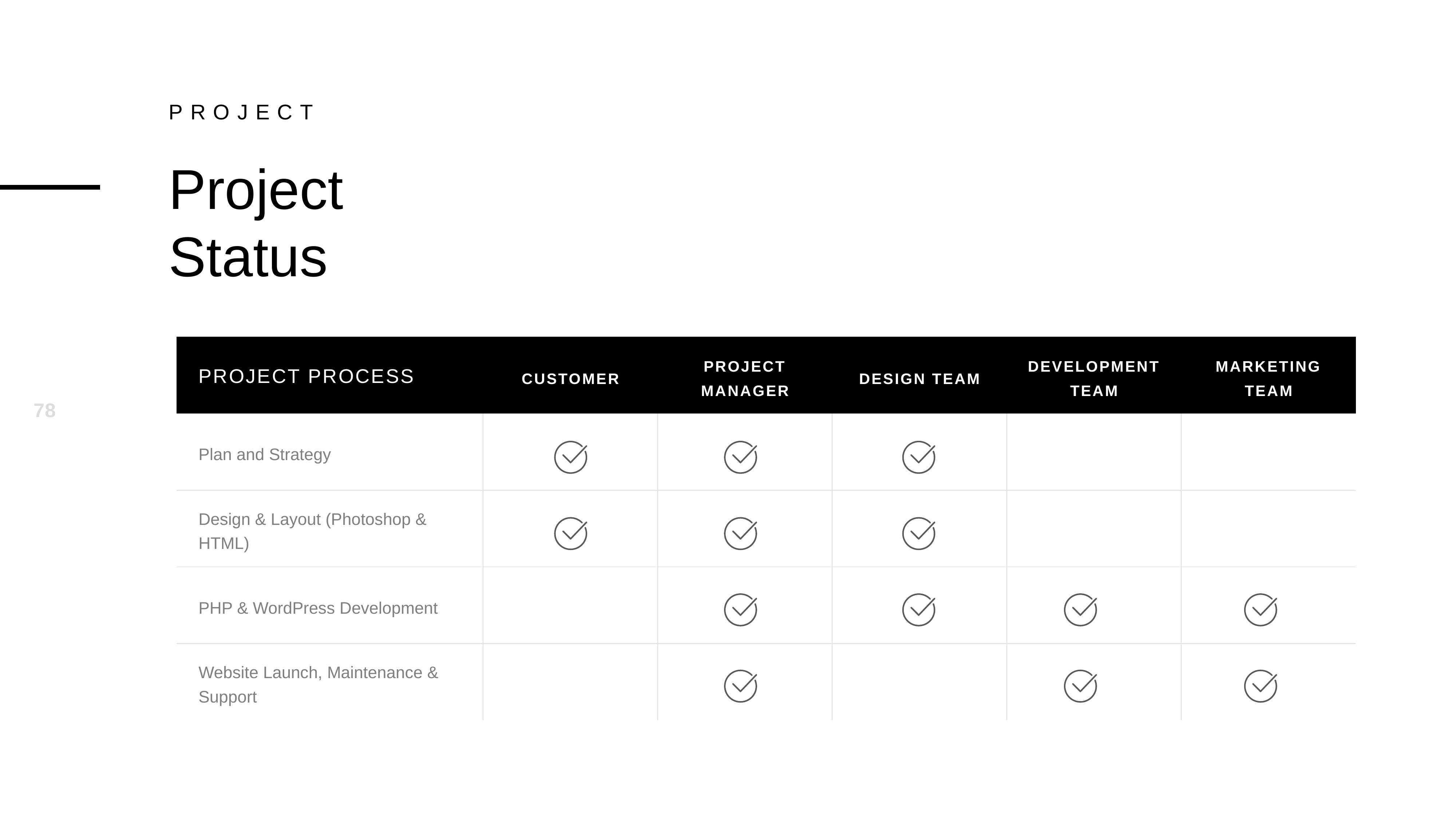

project
Project
Status
| PROJECT PROCESS | Customer | Project Manager | Design Team | Development Team | Marketing Team |
| --- | --- | --- | --- | --- | --- |
| Plan and Strategy |  |  |  |  |  |
| Design & Layout (Photoshop & HTML) |  |  |  |  |  |
| PHP & WordPress Development |  |  |  |  |  |
| Website Launch, Maintenance & Support |  |  |  |  |  |